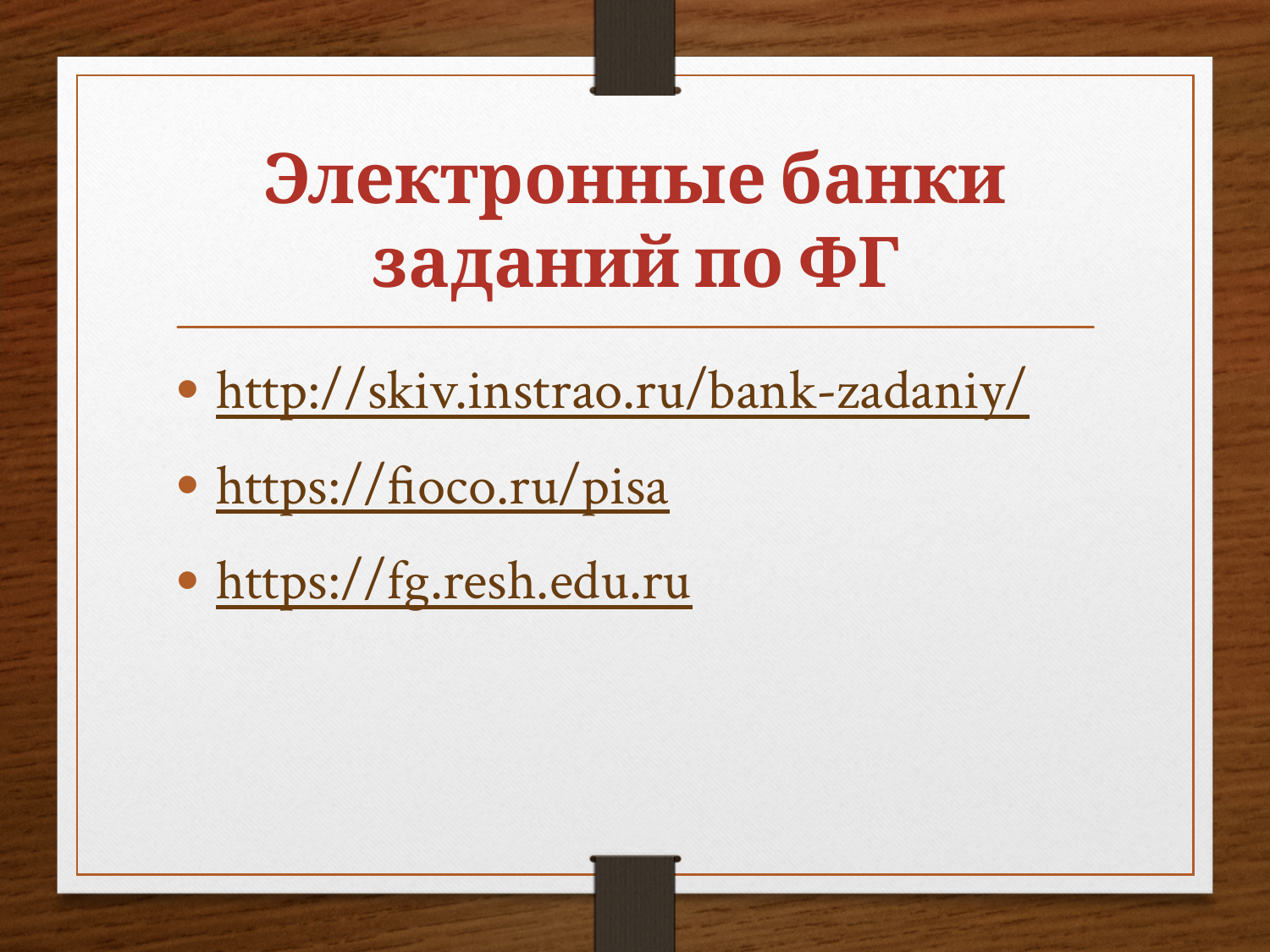

# Электронные банки заданий по ФГ
http://skiv.instrao.ru/bank-zadaniy/
https://fioco.ru/pisa
https://fg.resh.edu.ru